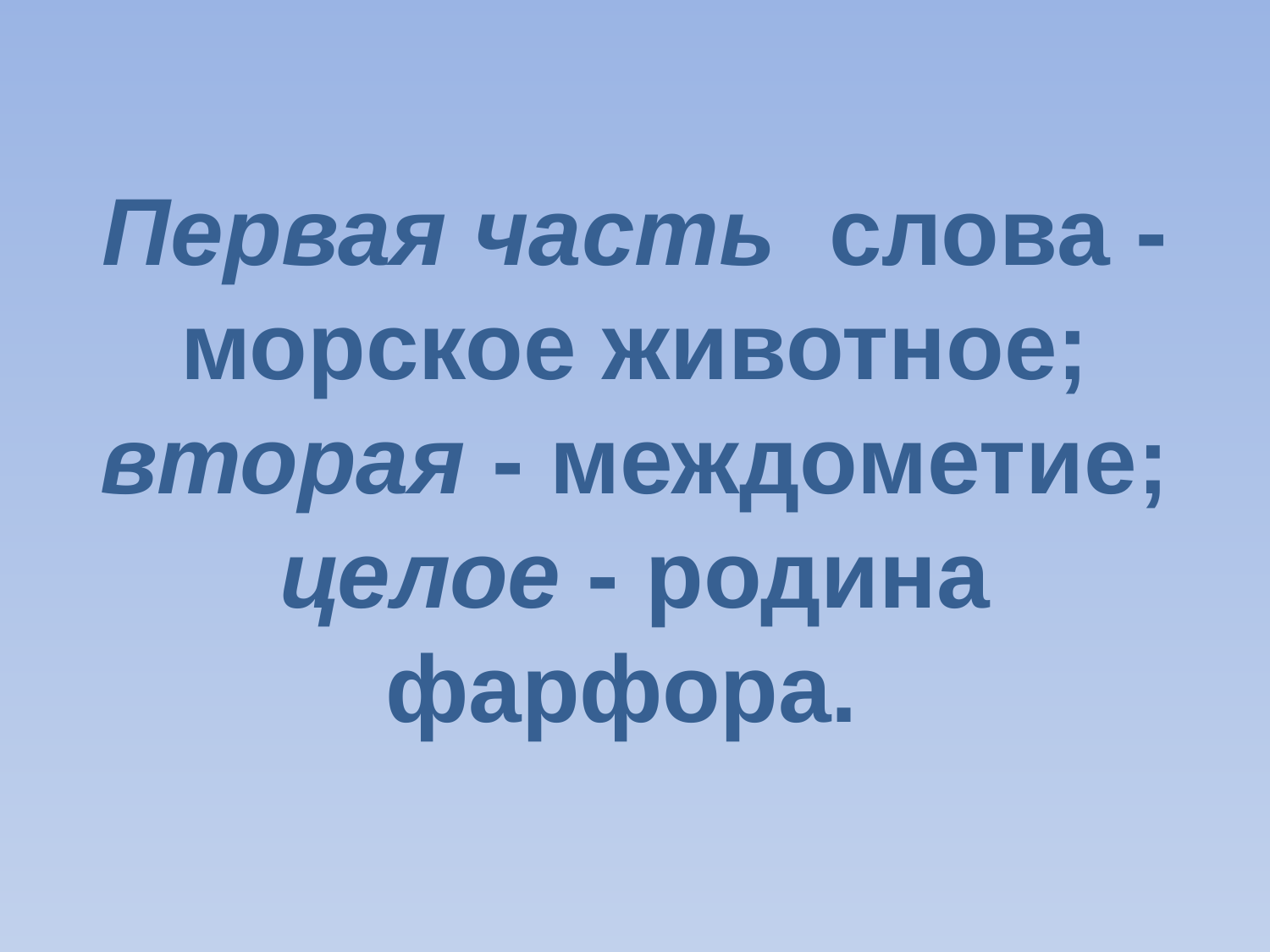

# Первая часть  слова - морское животное; вторая - междометие; целое - родина фарфора.